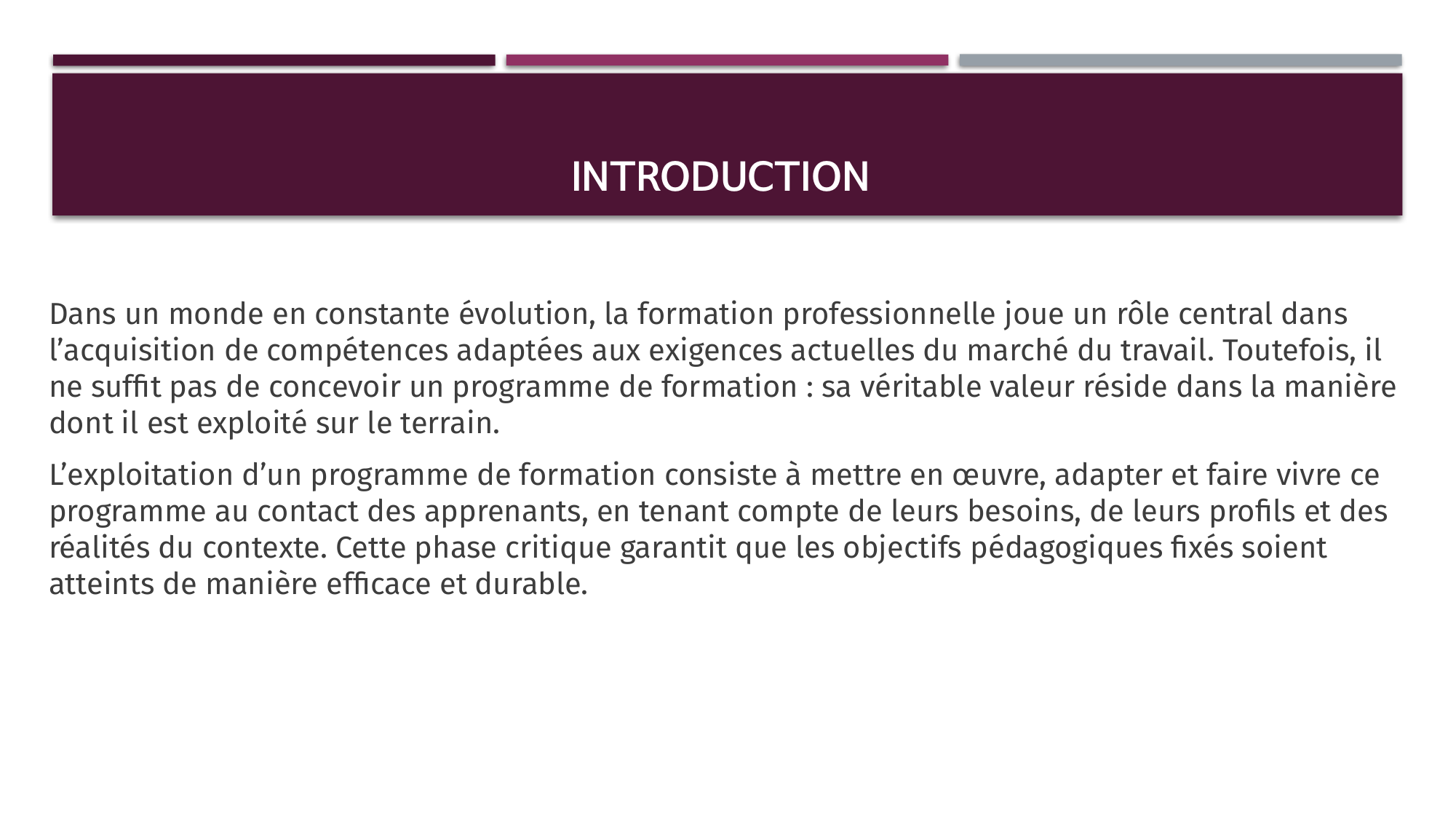

# Introduction
Dans un monde en constante évolution, la formation professionnelle joue un rôle central dans l’acquisition de compétences adaptées aux exigences actuelles du marché du travail. Toutefois, il ne suffit pas de concevoir un programme de formation : sa véritable valeur réside dans la manière dont il est exploité sur le terrain.
L’exploitation d’un programme de formation consiste à mettre en œuvre, adapter et faire vivre ce programme au contact des apprenants, en tenant compte de leurs besoins, de leurs profils et des réalités du contexte. Cette phase critique garantit que les objectifs pédagogiques fixés soient atteints de manière efficace et durable.